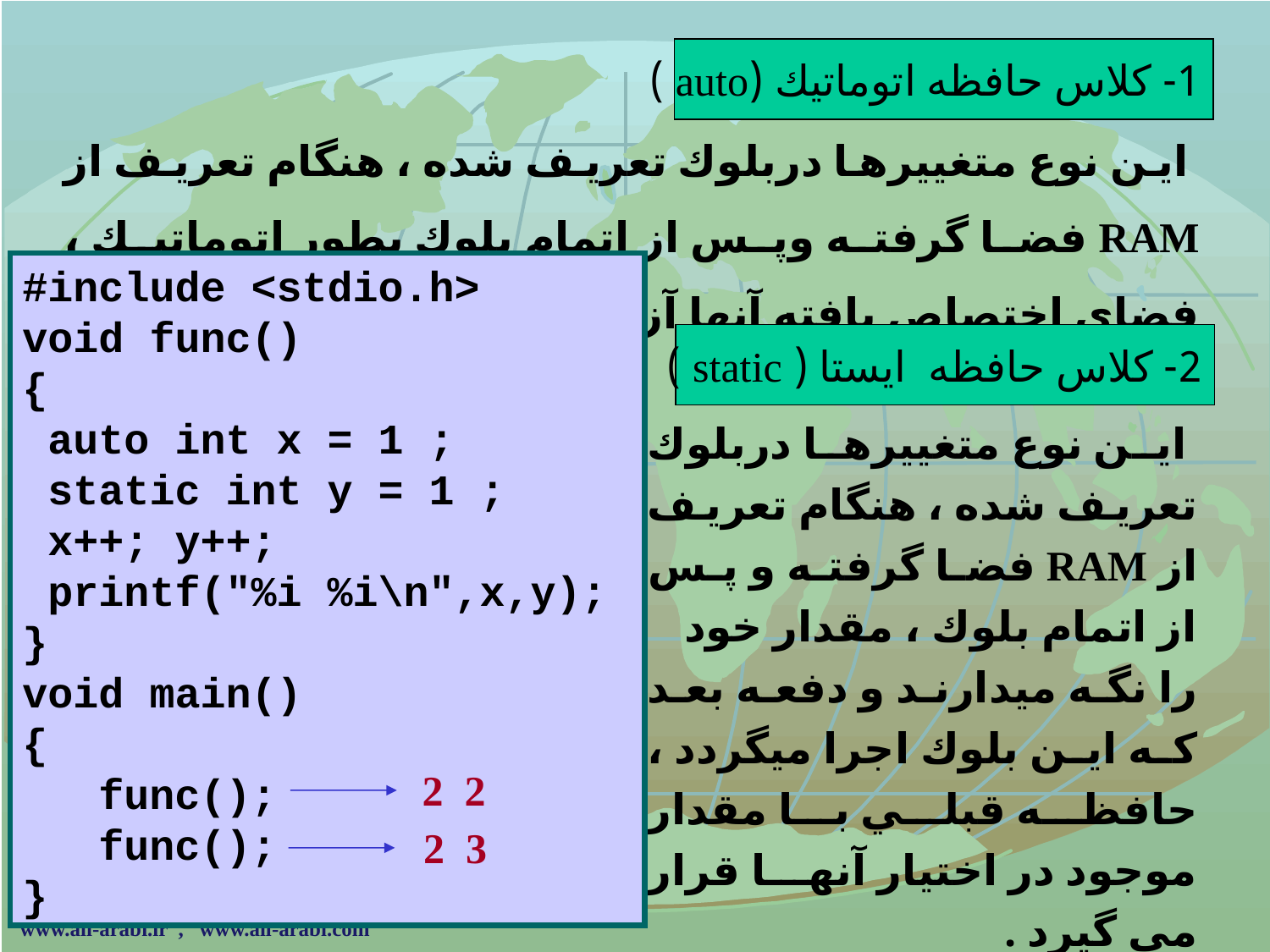

1- كلاس حافظه اتوماتيك (auto )
 اين نوع متغييرها دربلوك تعريف شده ، هنگام تعريف از RAM فضا گرفته وپس از اتمام بلوك بطور اتوماتيك ، فضاي اختصاص يافته آنها آزاد مي گردد.
#include <stdio.h>
void func()
{
 auto int x = 1 ;
 static int y = 1 ;
 x++; y++;
 printf("%i %i\n",x,y);
}
void main()
{
   func();
   func();
}
2- كلاس حافظه  ايستا ( static )
 اين نوع متغييرها دربلوك تعريف شده ، هنگام تعريف از RAM فضا گرفته و پس از اتمام بلوك ، مقدار خود را نگه ميدارند و دفعه بعد كه اين بلوك اجرا ميگردد ، حافظه قبلي با مقدار موجود در اختيار آنها قرار مي گيرد .
 اگر مقدار اوليه داده نشوند ، صفر در نظر گرفته ميشوند .
2  2

2  3